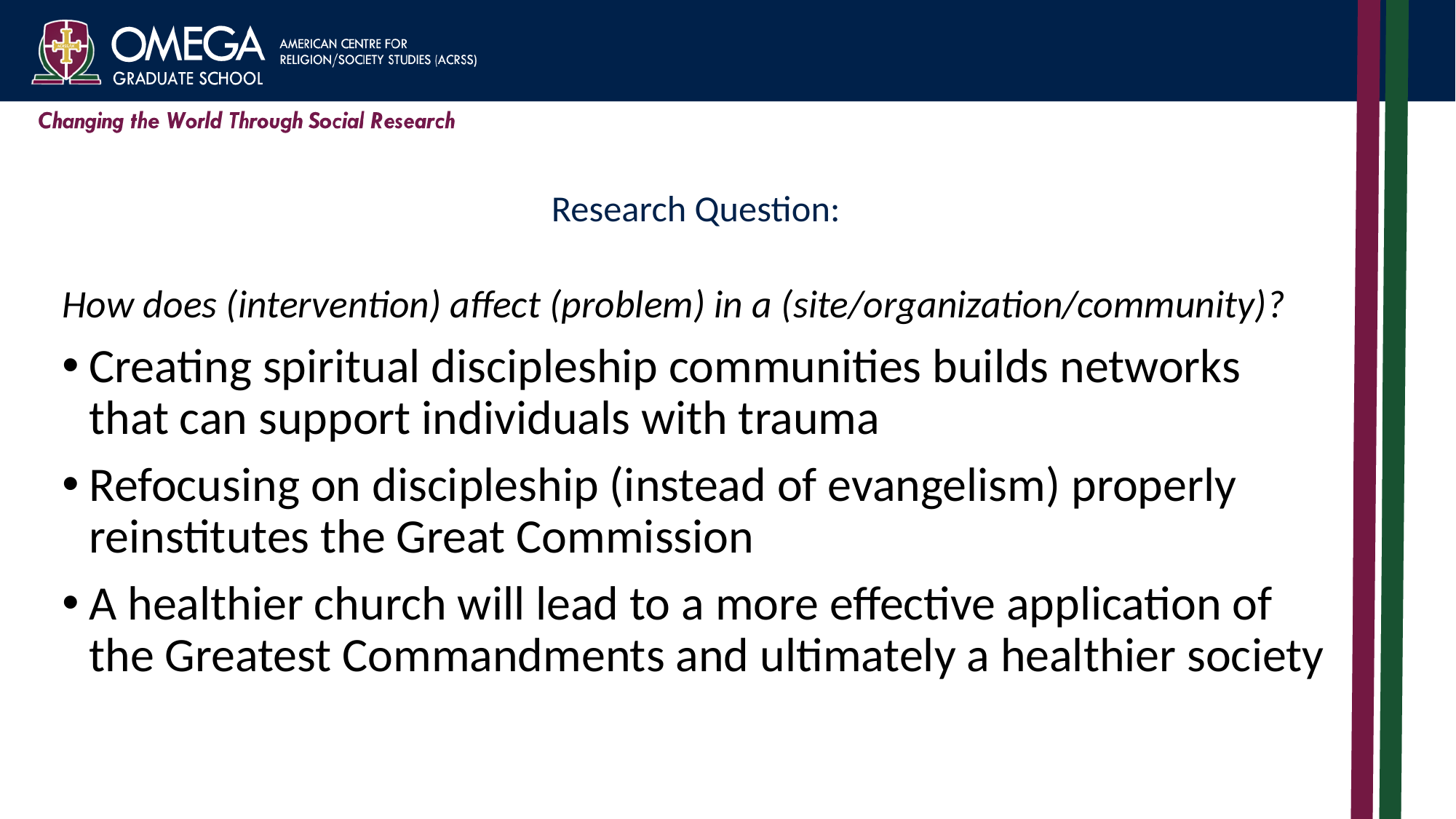

# Research Question:
How does (intervention) affect (problem) in a (site/organization/community)?
Creating spiritual discipleship communities builds networks that can support individuals with trauma
Refocusing on discipleship (instead of evangelism) properly reinstitutes the Great Commission
A healthier church will lead to a more effective application of the Greatest Commandments and ultimately a healthier society